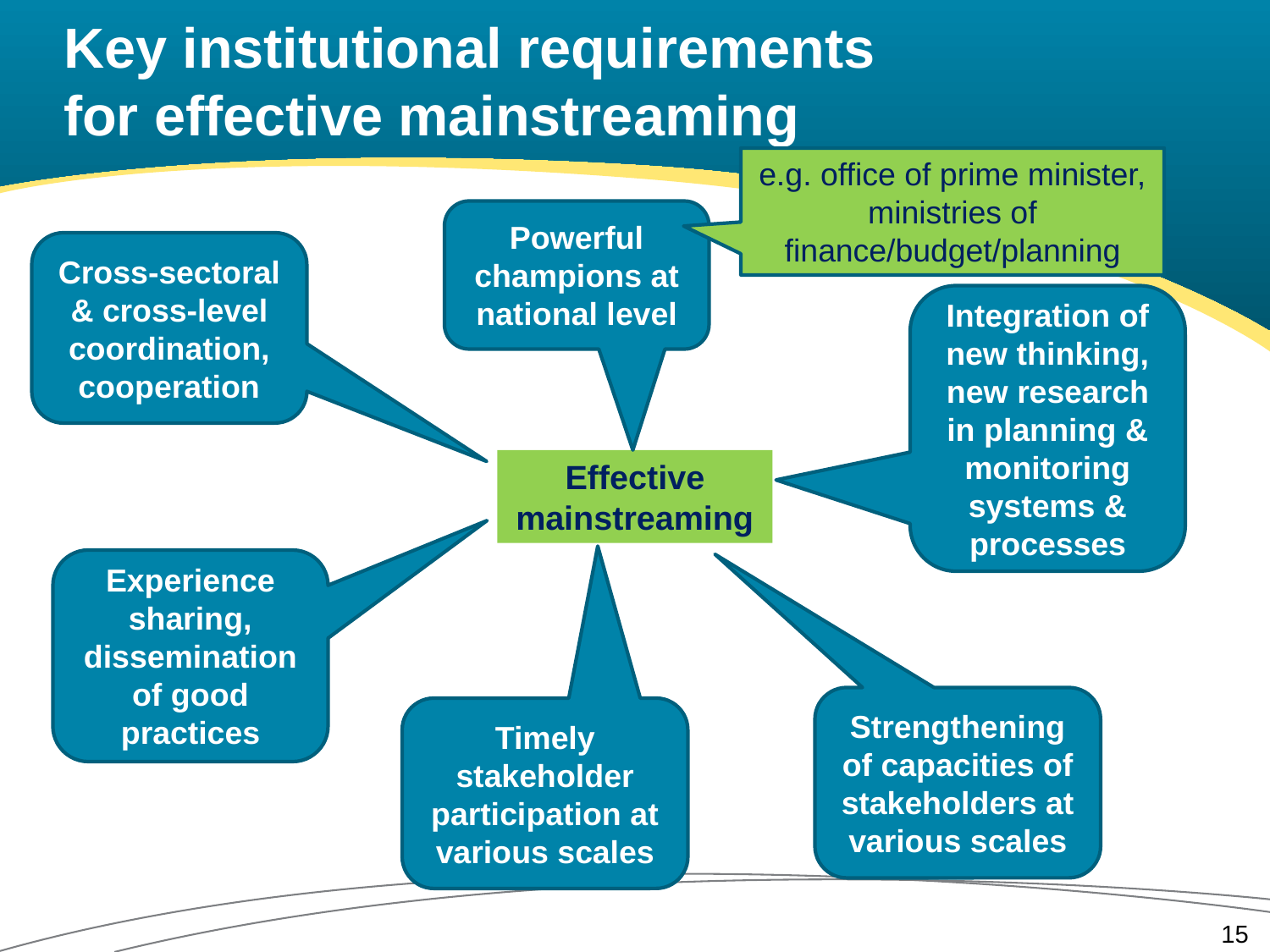

# Key institutional requirements for effective mainstreaming
e.g. office of prime minister, ministries of finance/budget/planning
Powerful champions at national level
Cross-sectoral & cross-level coordination, cooperation
Integration of new thinking, new research in planning & monitoring systems & processes
Effective mainstreaming
Experience sharing, dissemination of good practices
Strengthening of capacities of stakeholders at various scales
Timely stakeholder participation at various scales
15